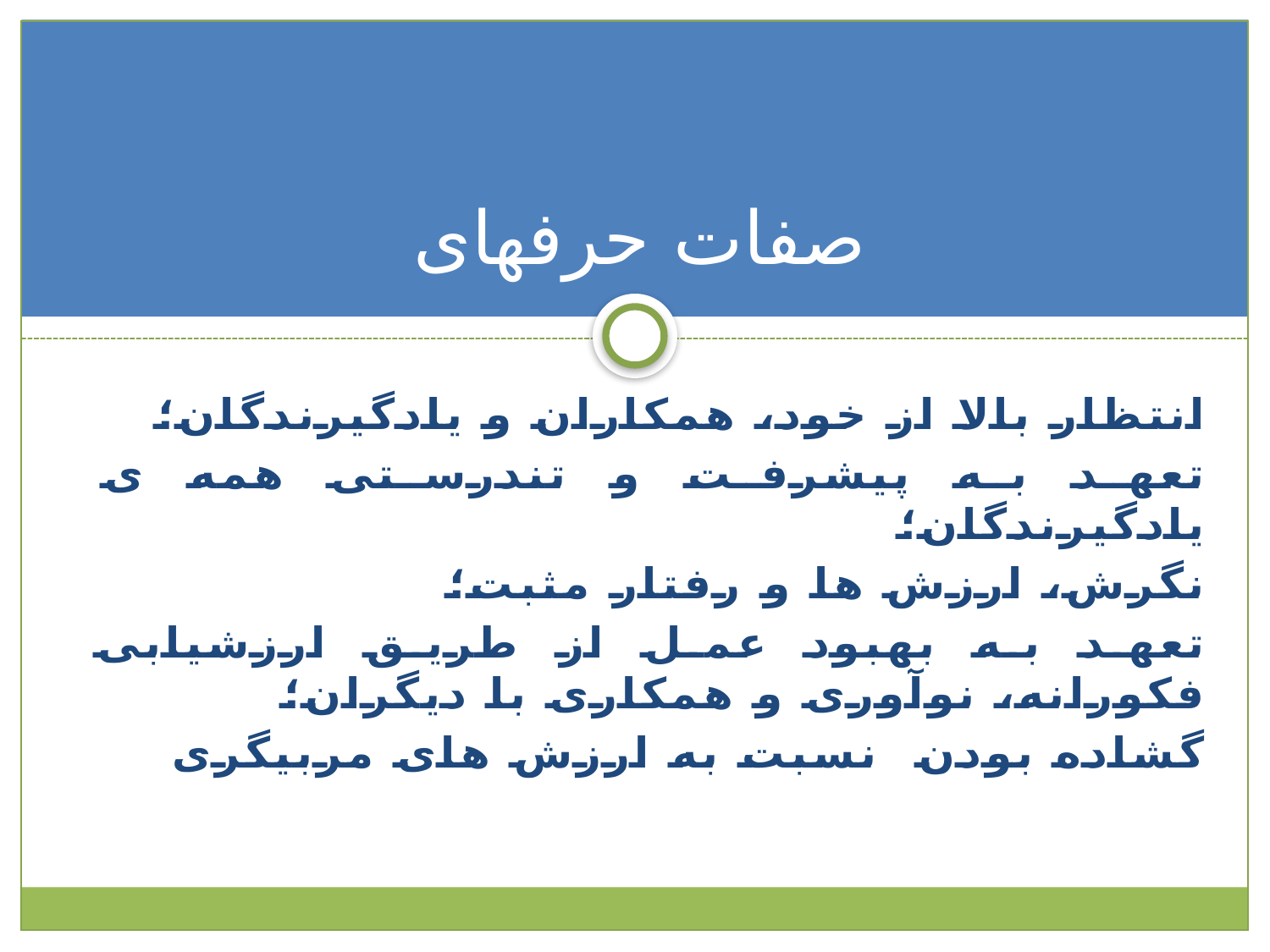

# صفات حرفه‏ای
انتظار بالا از خود، همکاران و یادگیرندگان؛
تعهد به پیشرفت و تندرستی همه ی یادگیرندگان؛
نگرش، ارزش ها و رفتار مثبت؛
تعهد به بهبود عمل از طریق ارزشیابی فکورانه، نوآوری و همکاری با دیگران؛
گشاده بودن  نسبت به ارزش های مربیگری